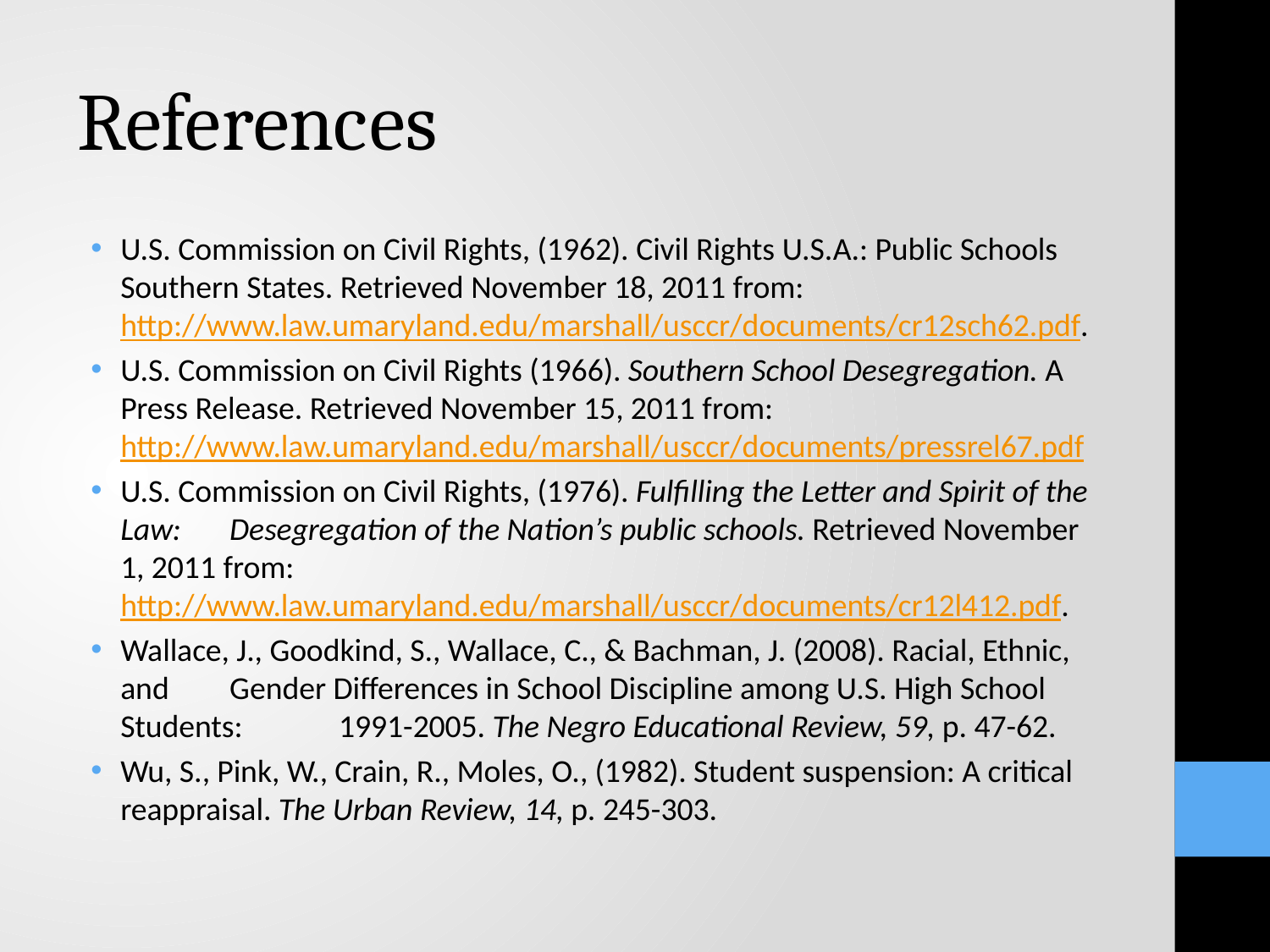

# References
U.S. Commission on Civil Rights, (1962). Civil Rights U.S.A.: Public Schools Southern States. Retrieved November 18, 2011 from: http://www.law.umaryland.edu/marshall/usccr/documents/cr12sch62.pdf.
U.S. Commission on Civil Rights (1966). Southern School Desegregation. A Press Release. Retrieved November 15, 2011 from: http://www.law.umaryland.edu/marshall/usccr/documents/pressrel67.pdf
U.S. Commission on Civil Rights, (1976). Fulfilling the Letter and Spirit of the Law: 	Desegregation of the Nation’s public schools. Retrieved November 1, 2011 from: 	http://www.law.umaryland.edu/marshall/usccr/documents/cr12l412.pdf.
Wallace, J., Goodkind, S., Wallace, C., & Bachman, J. (2008). Racial, Ethnic, and 	Gender Differences in School Discipline among U.S. High School Students: 	1991-2005. The Negro Educational Review, 59, p. 47-62.
Wu, S., Pink, W., Crain, R., Moles, O., (1982). Student suspension: A critical reappraisal. The Urban Review, 14, p. 245-303.